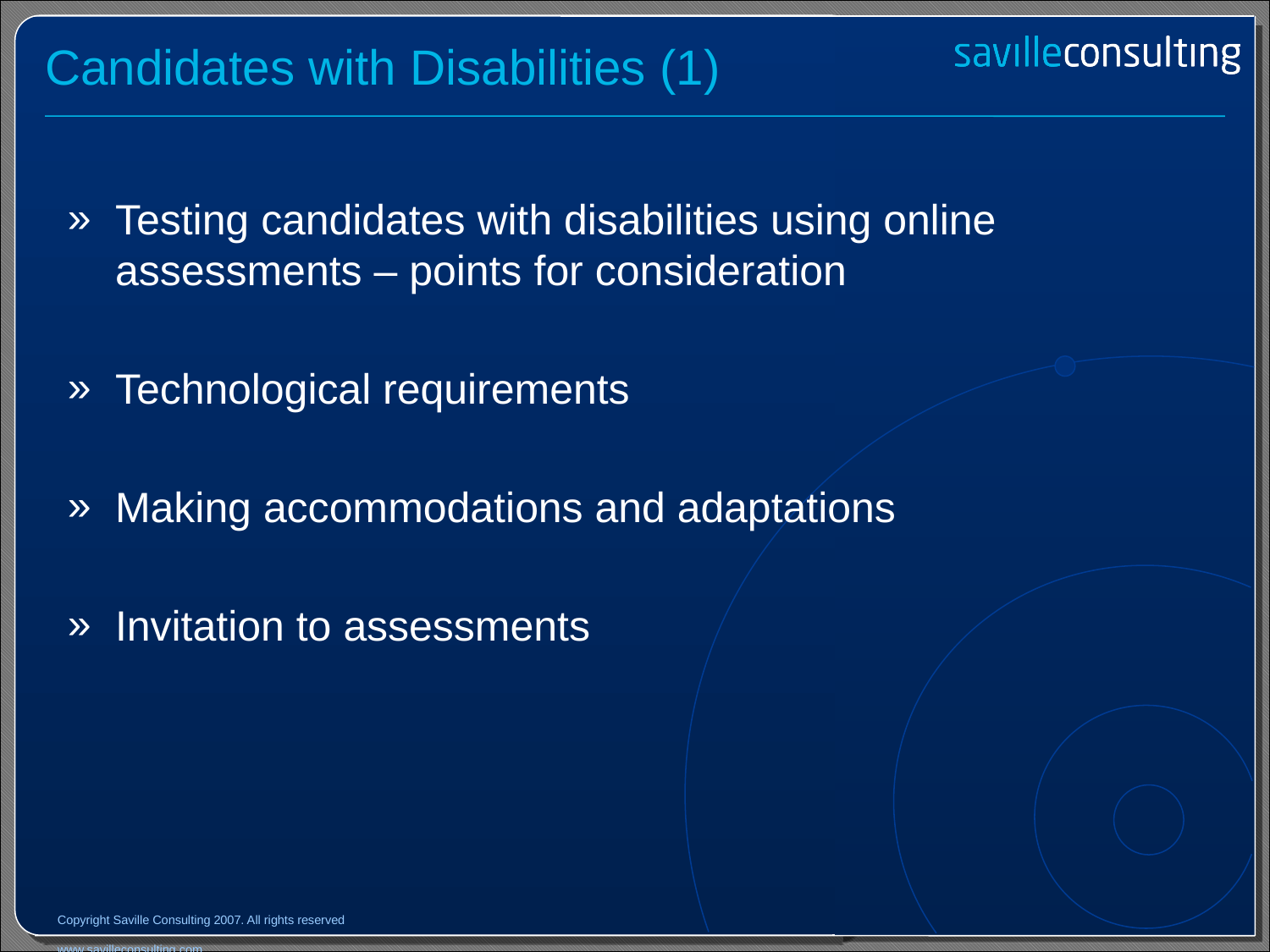

# Candidates with Disabilities (1)
Testing candidates with disabilities using online assessments – points for consideration

Technological requirements

Making accommodations and adaptations

Invitation to assessments